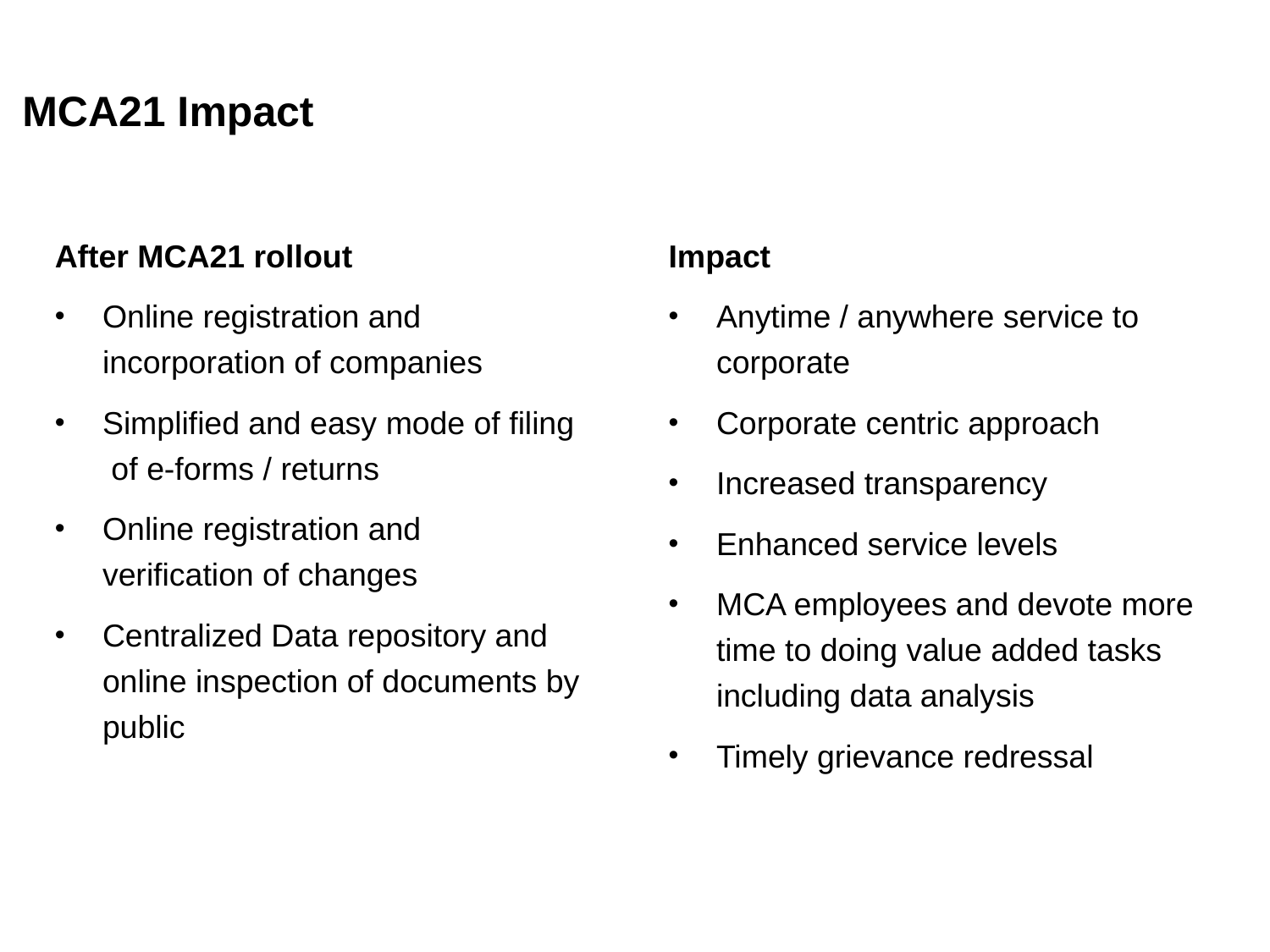

# MCA21 Impact
After MCA21 rollout
Online registration and incorporation of companies
Simplified and easy mode of filing of e-forms / returns
Online registration and verification of changes
Centralized Data repository and online inspection of documents by public

Impact
Anytime / anywhere service to corporate
Corporate centric approach
Increased transparency
Enhanced service levels
MCA employees and devote more time to doing value added tasks including data analysis
Timely grievance redressal